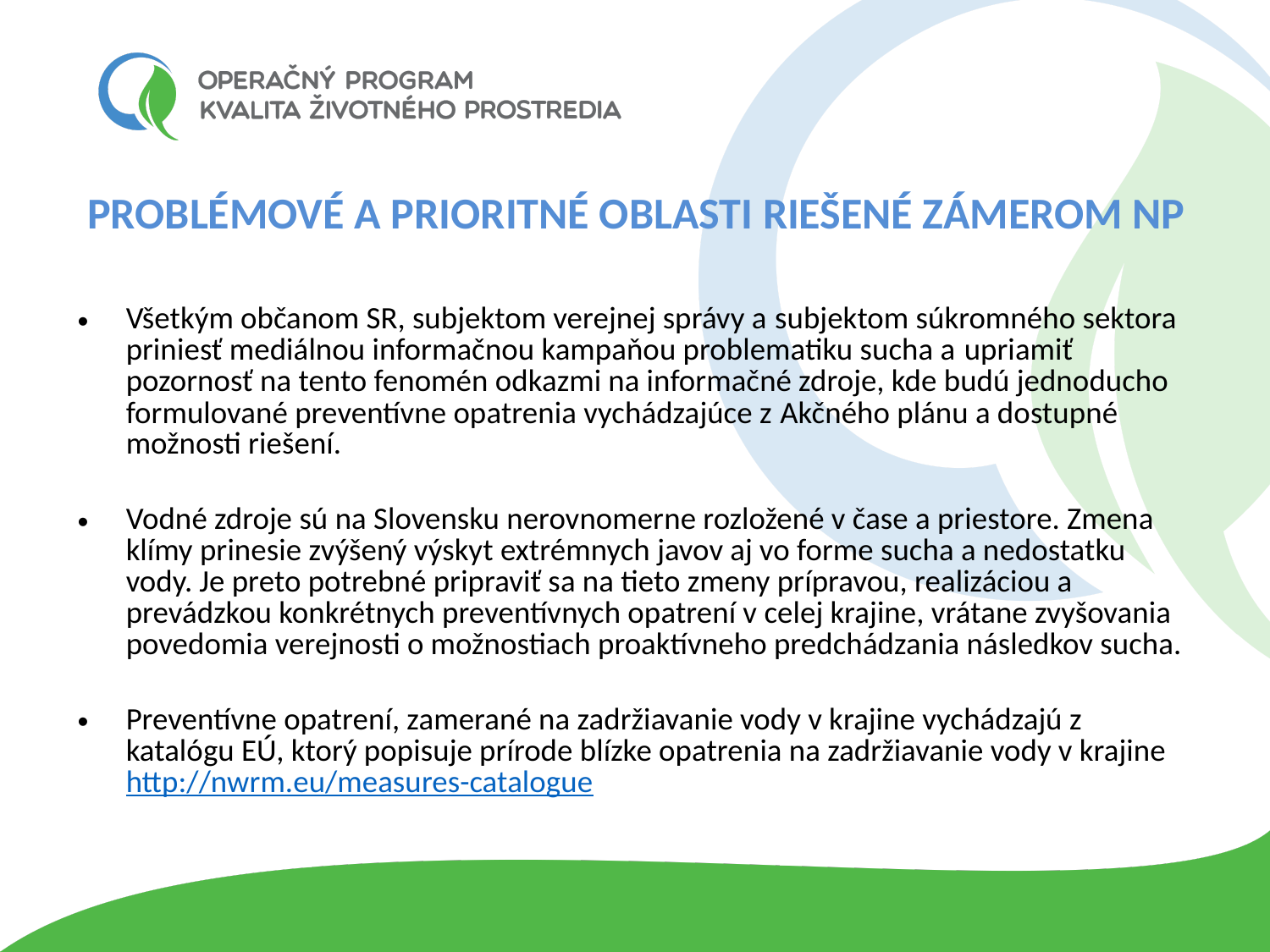

PROBLÉMOVÉ A PRIORITNÉ OBLASTI RIEŠENÉ ZÁMEROM NP

Všetkým občanom SR, subjektom verejnej správy a subjektom súkromného sektora priniesť mediálnou informačnou kampaňou problematiku sucha a upriamiť pozornosť na tento fenomén odkazmi na informačné zdroje, kde budú jednoducho formulované preventívne opatrenia vychádzajúce z Akčného plánu a dostupné možnosti riešení.

Vodné zdroje sú na Slovensku nerovnomerne rozložené v čase a priestore. Zmena klímy prinesie zvýšený výskyt extrémnych javov aj vo forme sucha a nedostatku vody. Je preto potrebné pripraviť sa na tieto zmeny prípravou, realizáciou a prevádzkou konkrétnych preventívnych opatrení v celej krajine, vrátane zvyšovania povedomia verejnosti o možnostiach proaktívneho predchádzania následkov sucha.

Preventívne opatrení, zamerané na zadržiavanie vody v krajine vychádzajú z katalógu EÚ, ktorý popisuje prírode blízke opatrenia na zadržiavanie vody v krajine http://nwrm.eu/measures-catalogue